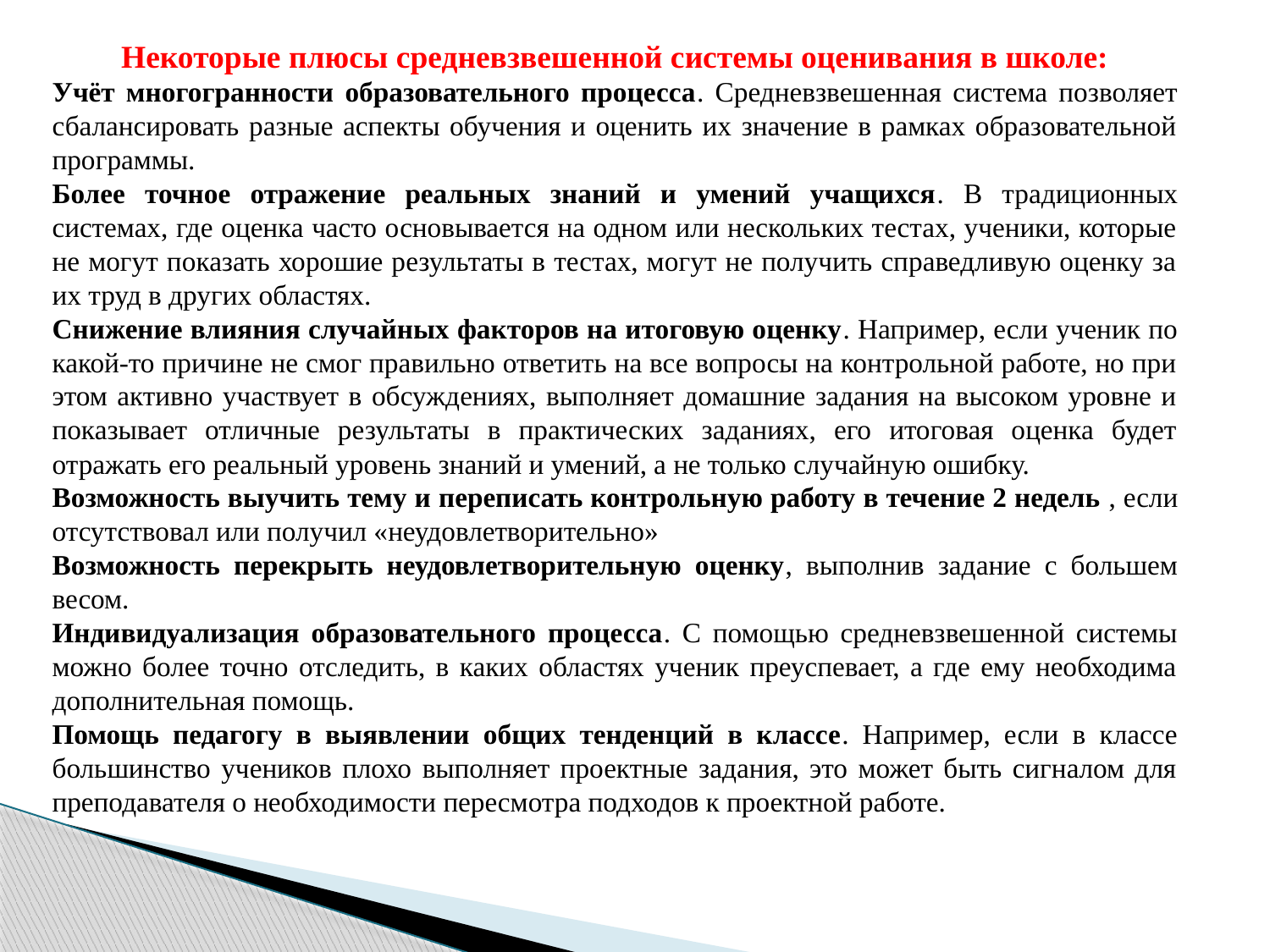

Некоторые плюсы средневзвешенной системы оценивания в школе:
Учёт многогранности образовательного процесса. Средневзвешенная система позволяет сбалансировать разные аспекты обучения и оценить их значение в рамках образовательной программы.
Более точное отражение реальных знаний и умений учащихся. В традиционных системах, где оценка часто основывается на одном или нескольких тестах, ученики, которые не могут показать хорошие результаты в тестах, могут не получить справедливую оценку за их труд в других областях.
Снижение влияния случайных факторов на итоговую оценку. Например, если ученик по какой-то причине не смог правильно ответить на все вопросы на контрольной работе, но при этом активно участвует в обсуждениях, выполняет домашние задания на высоком уровне и показывает отличные результаты в практических заданиях, его итоговая оценка будет отражать его реальный уровень знаний и умений, а не только случайную ошибку.
Возможность выучить тему и переписать контрольную работу в течение 2 недель , если отсутствовал или получил «неудовлетворительно»
Возможность перекрыть неудовлетворительную оценку, выполнив задание с большем весом.
Индивидуализация образовательного процесса. С помощью средневзвешенной системы можно более точно отследить, в каких областях ученик преуспевает, а где ему необходима дополнительная помощь.
Помощь педагогу в выявлении общих тенденций в классе. Например, если в классе большинство учеников плохо выполняет проектные задания, это может быть сигналом для преподавателя о необходимости пересмотра подходов к проектной работе.